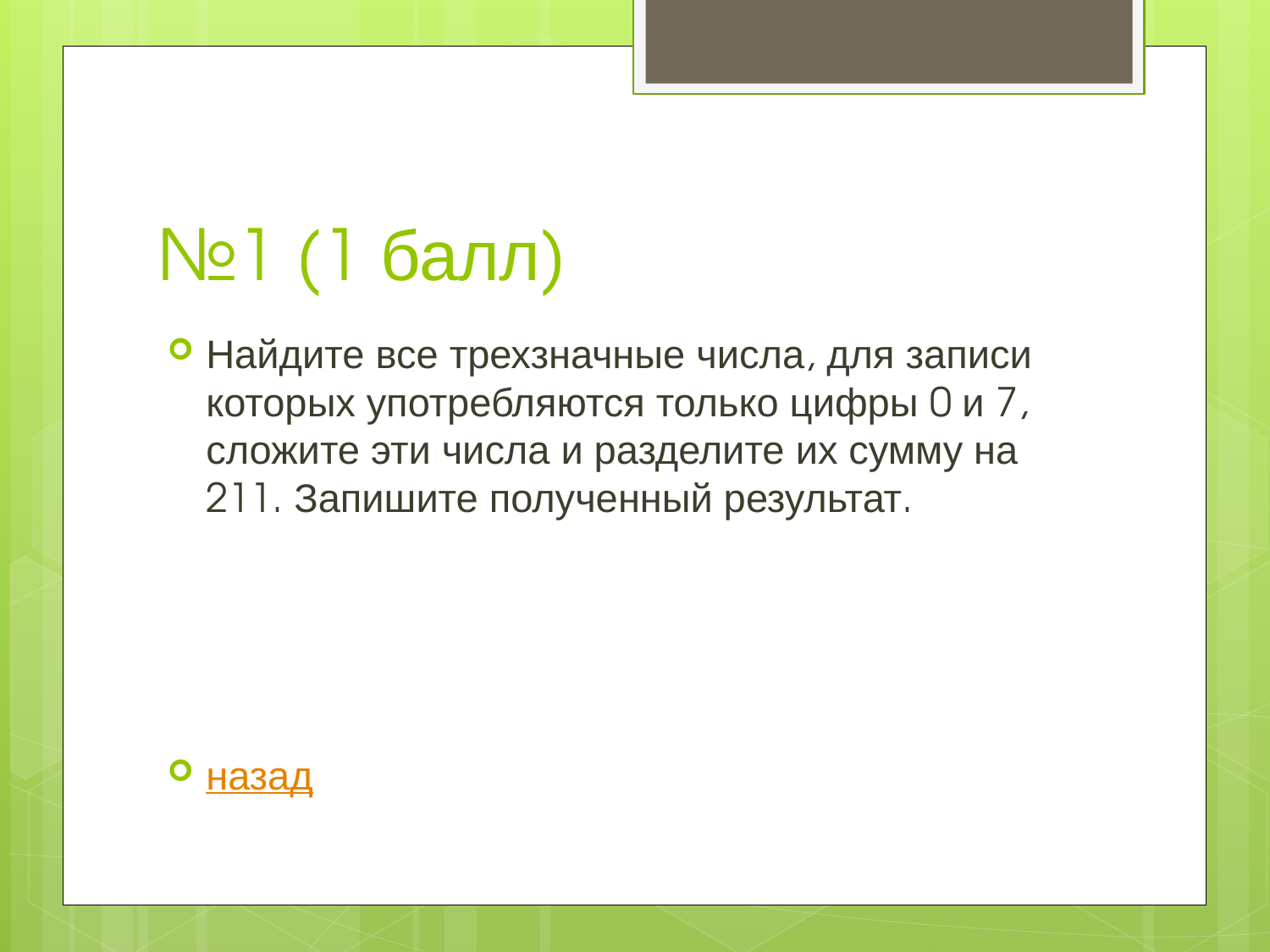

# №1 (1 балл)
Найдите все трехзначные числа, для записи которых употребляются только цифры 0 и 7, сложите эти числа и разделите их сумму на 211. Запишите полученный результат.

назад